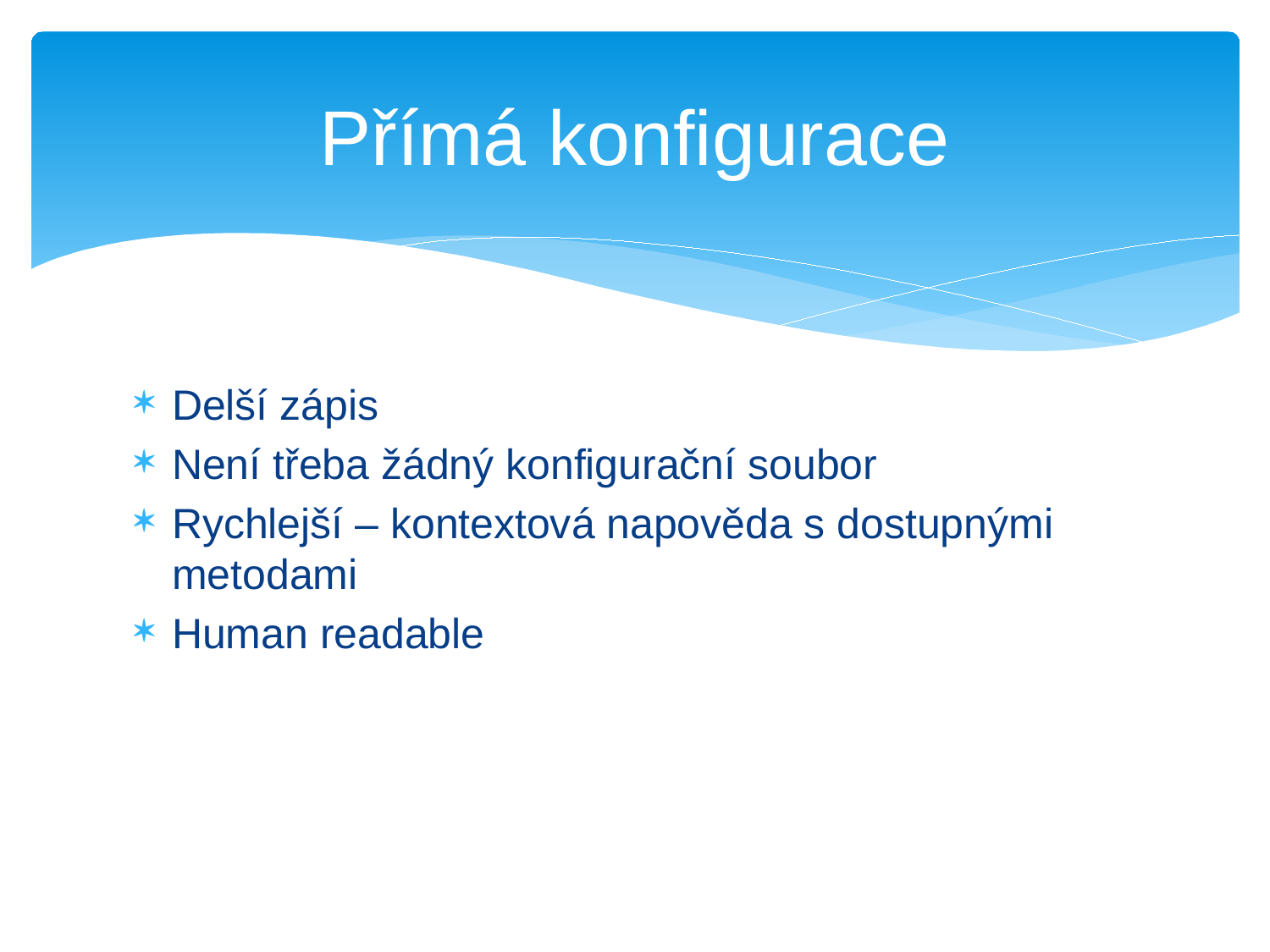

# Přímá konfigurace
Delší zápis
Není třeba žádný konfigurační soubor
Rychlejší – kontextová napověda s dostupnými metodami
Human readable